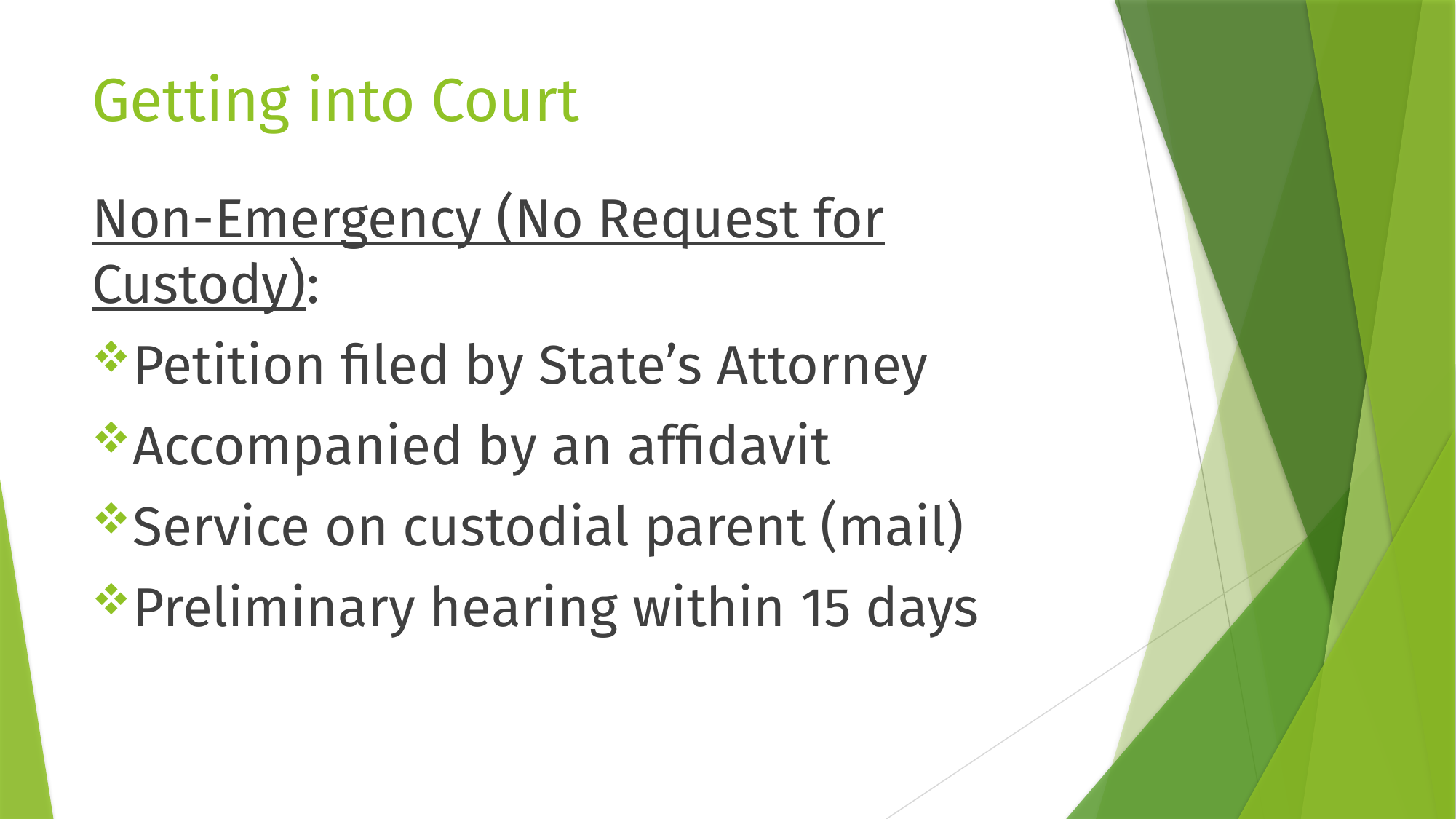

# Getting into Court
Non-Emergency (No Request for Custody):
Petition filed by State’s Attorney
Accompanied by an affidavit
Service on custodial parent (mail)
Preliminary hearing within 15 days